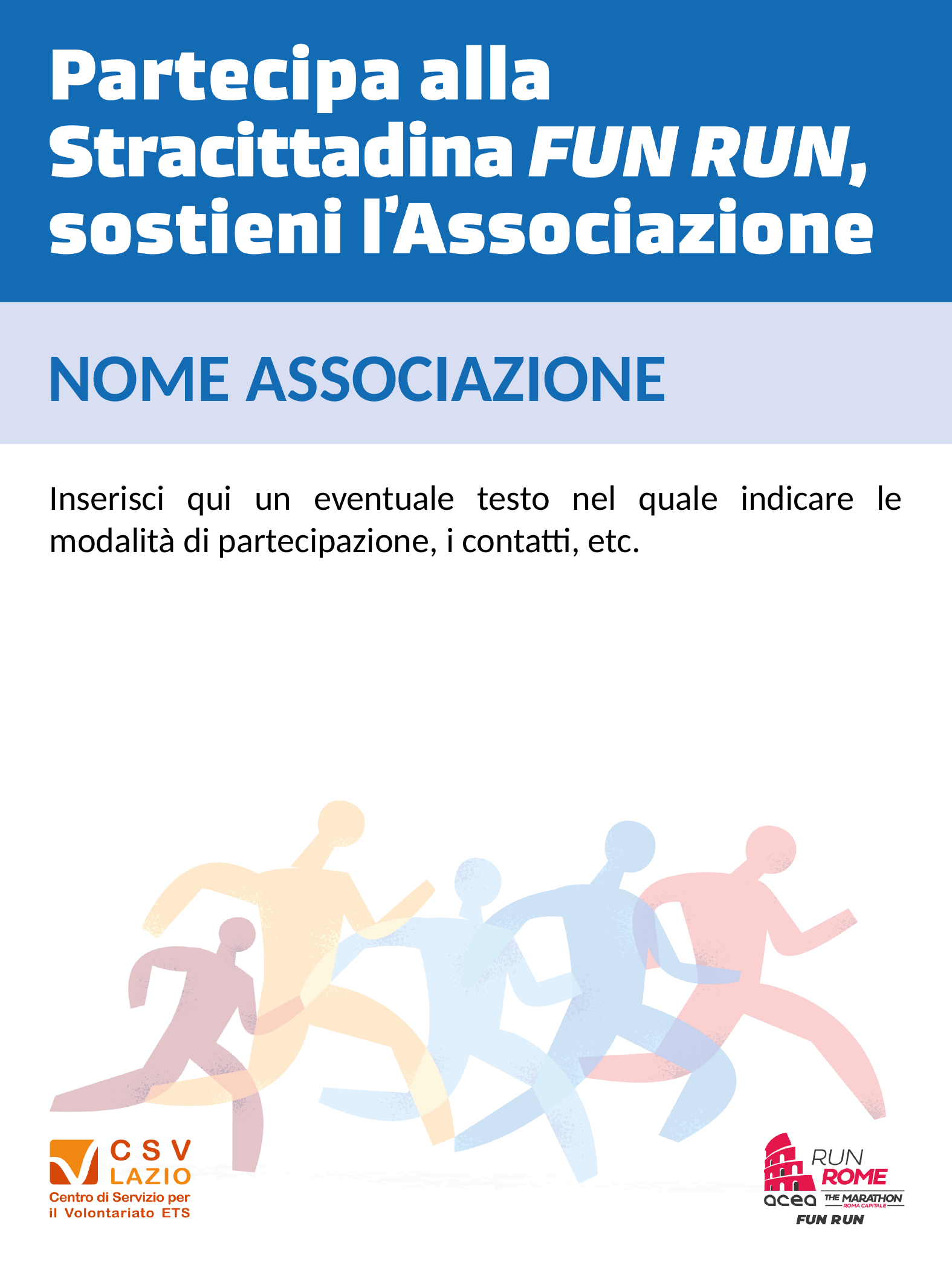

NOME ASSOCIAZIONE
Inserisci qui un eventuale testo nel quale indicare le modalità di partecipazione, i contatti, etc.